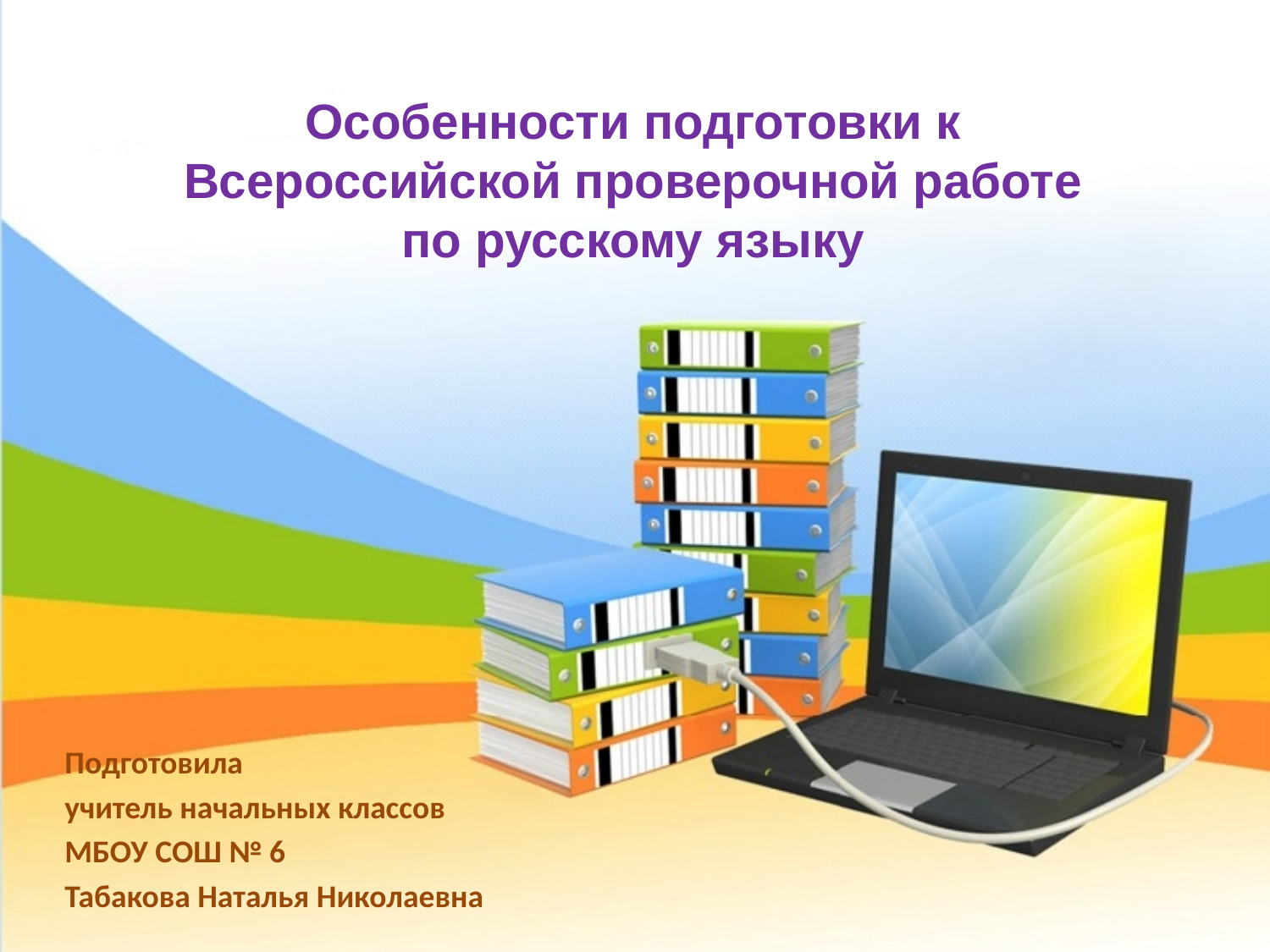

Особенности подготовки к
Всероссийской проверочной работе
по русскому языку
Подготовила
учитель начальных классов
МБОУ СОШ № 6
Табакова Наталья Николаевна